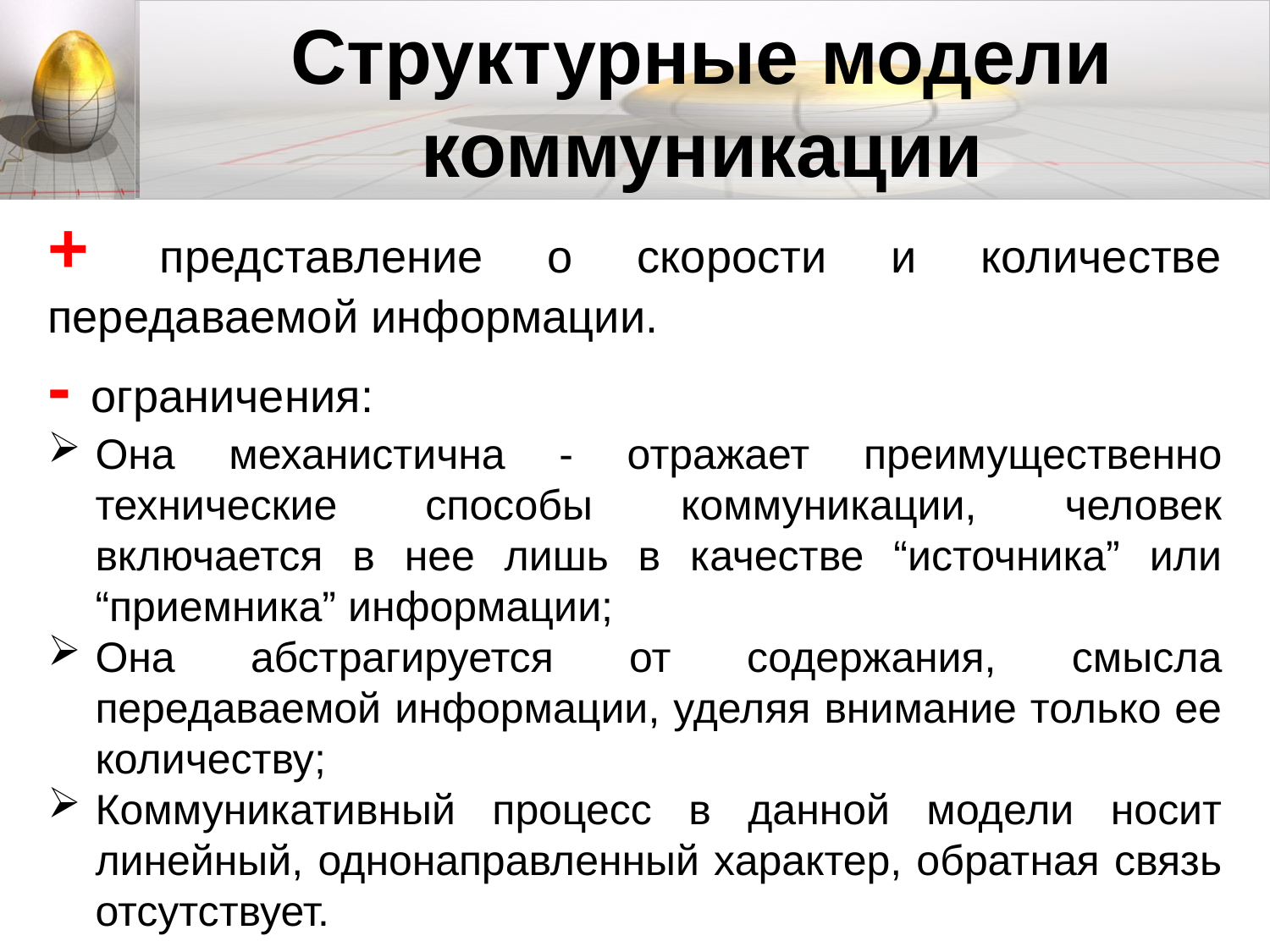

# Структурные модели коммуникации
+ представление о скорости и количестве передаваемой информации.
- ограничения:
Она механистична - отражает преимущественно технические способы коммуникации, человек включается в нее лишь в качестве “источника” или “приемника” информации;
Она абстрагируется от содержания, смысла передаваемой информации, уделяя внимание только ее количеству;
Коммуникативный процесс в данной модели носит линейный, однонаправленный характер, обратная связь отсутствует.